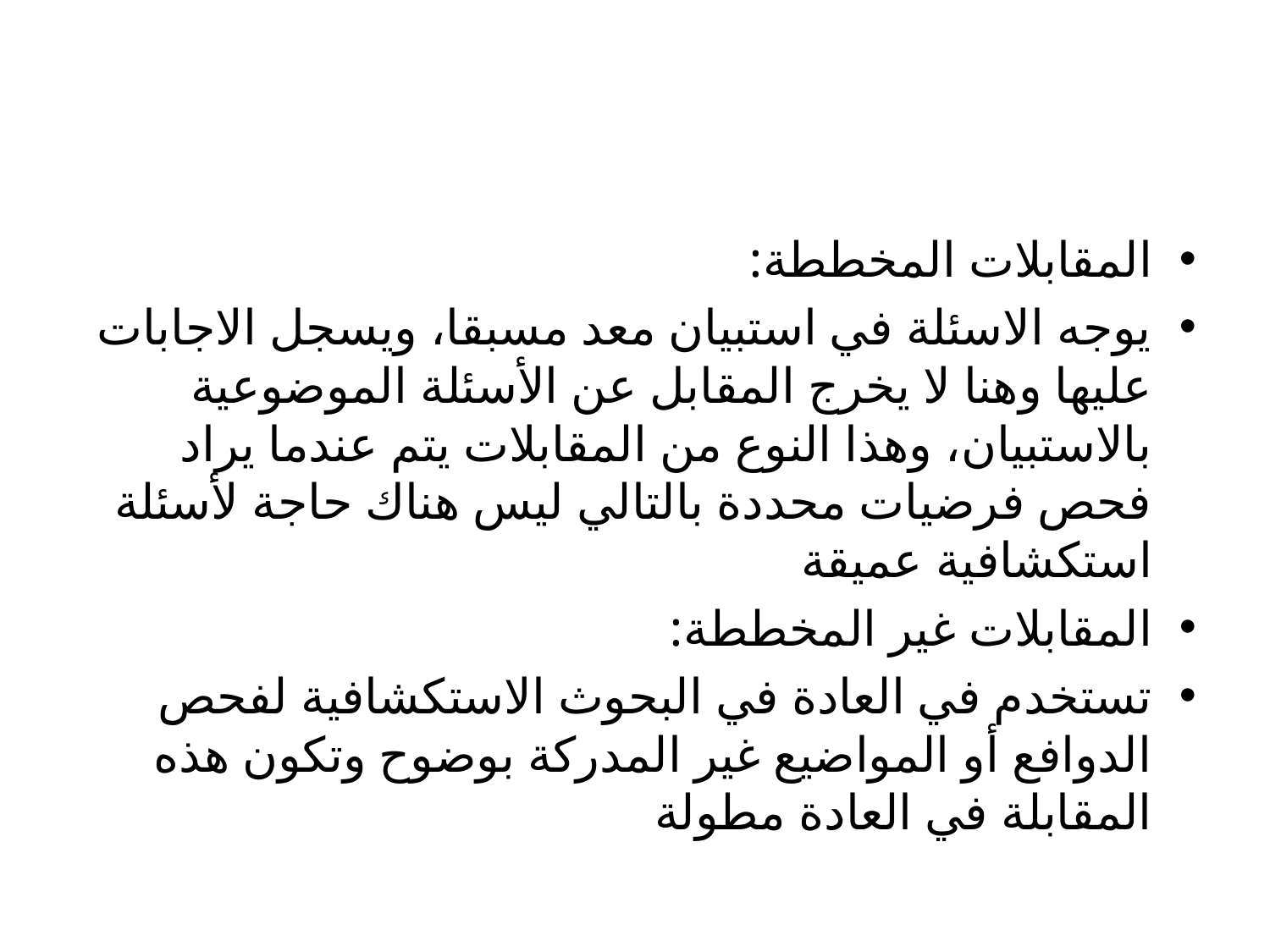

#
المقابلات المخططة:
يوجه الاسئلة في استبيان معد مسبقا، ويسجل الاجابات عليها وهنا لا يخرج المقابل عن الأسئلة الموضوعية بالاستبيان، وهذا النوع من المقابلات يتم عندما يراد فحص فرضيات محددة بالتالي ليس هناك حاجة لأسئلة استكشافية عميقة
المقابلات غير المخططة:
تستخدم في العادة في البحوث الاستكشافية لفحص الدوافع أو المواضيع غير المدركة بوضوح وتكون هذه المقابلة في العادة مطولة